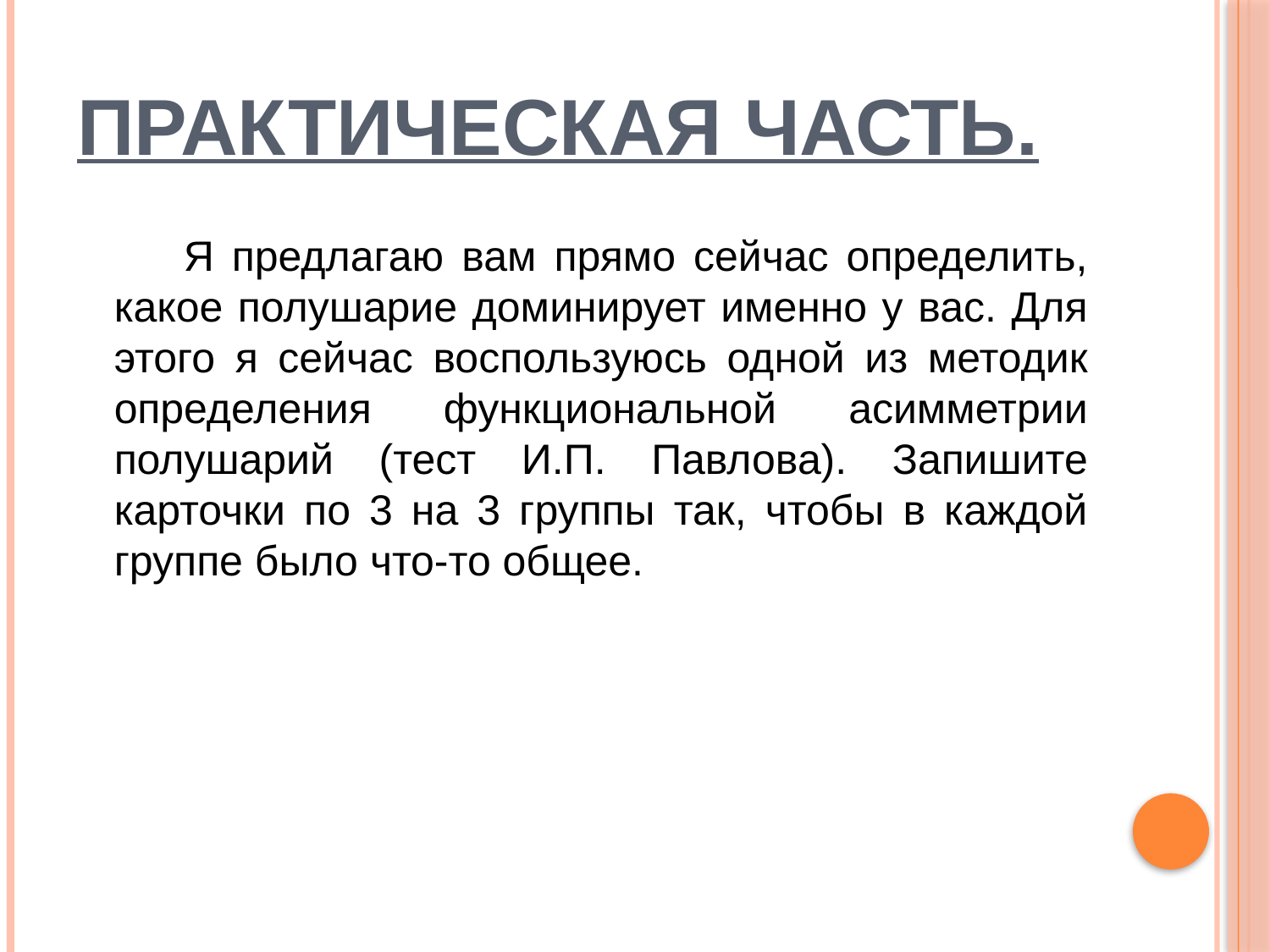

# Практическая часть.
      Я предлагаю вам прямо сейчас определить, какое полушарие доминирует именно у вас. Для этого я сейчас воспользуюсь одной из методик определения функциональной асимметрии полушарий (тест И.П. Павлова). Запишите карточки по 3 на 3 группы так, чтобы в каждой группе было что-то общее.